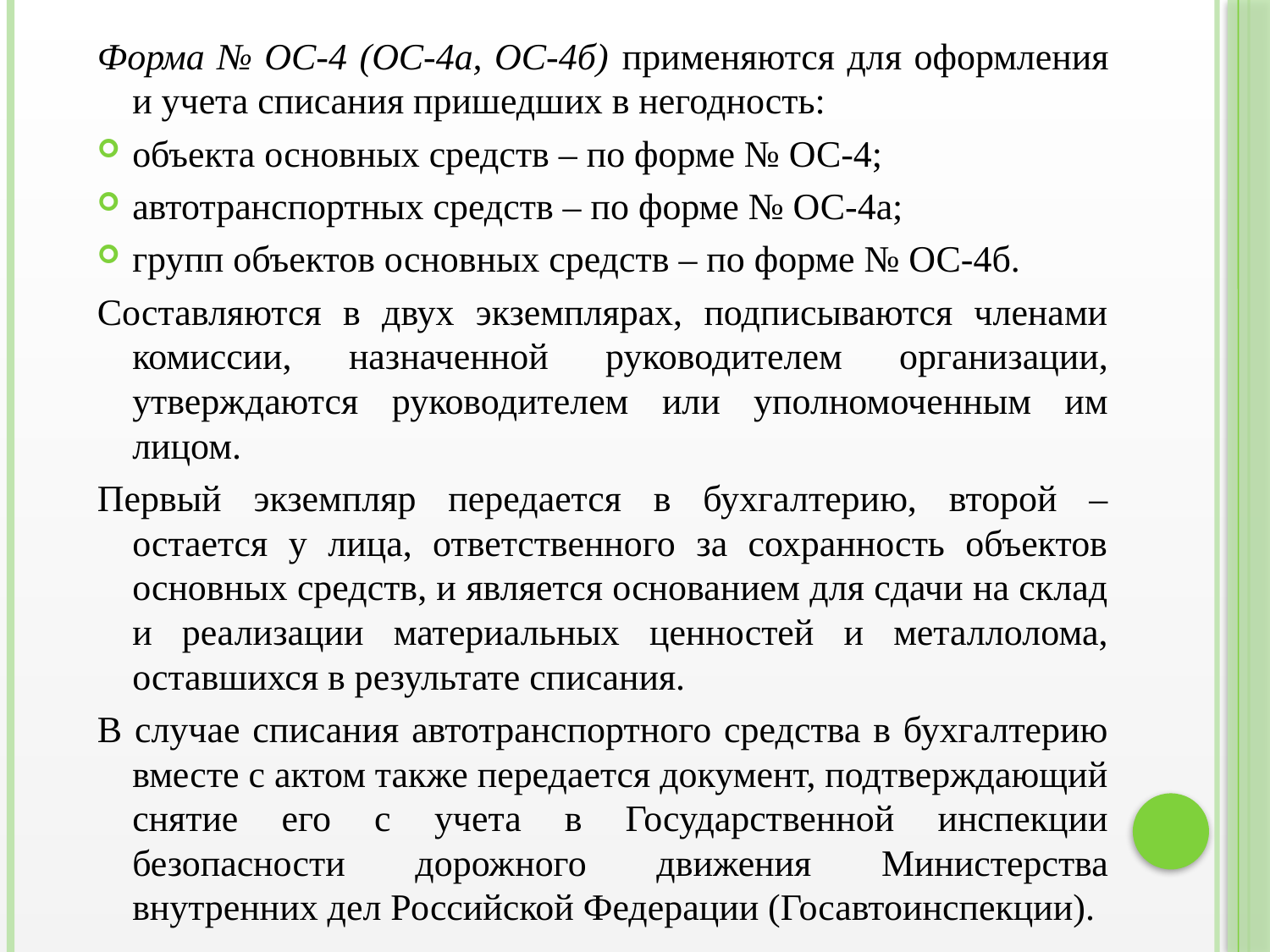

Форма № ОС-4 (ОС-4а, ОС-4б) применяются для оформления и учета списания пришедших в негодность:
объекта основных средств – по форме № ОС-4;
автотранспортных средств – по форме № ОС-4а;
групп объектов основных средств – по форме № ОС-4б.
Составляются в двух экземплярах, подписываются членами комиссии, назначенной руководителем организации, утверждаются руководителем или уполномоченным им лицом.
Первый экземпляр передается в бухгалтерию, второй – остается у лица, ответственного за сохранность объектов основных средств, и является основанием для сдачи на склад и реализации материальных ценностей и металлолома, оставшихся в результате списания.
В случае списания автотранспортного средства в бухгалтерию вместе с актом также передается документ, подтверждающий снятие его с учета в Государственной инспекции безопасности дорожного движения Министерства внутренних дел Российской Федерации (Госавтоинспекции).